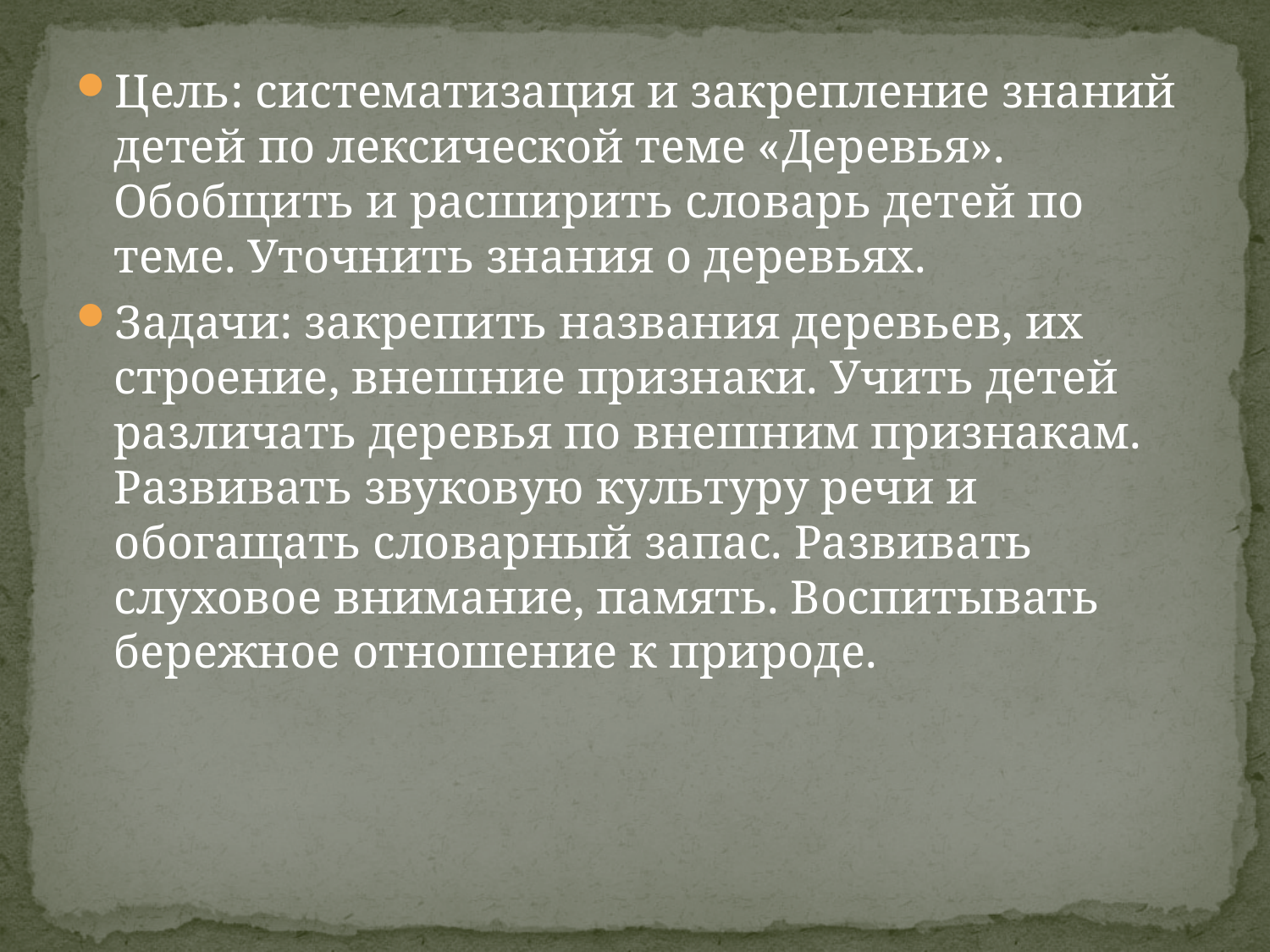

Цель: систематизация и закрепление знаний детей по лексической теме «Деревья». Обобщить и расширить словарь детей по теме. Уточнить знания о деревьях.
Задачи: закрепить названия деревьев, их строение, внешние признаки. Учить детей различать деревья по внешним признакам. Развивать звуковую культуру речи и обогащать словарный запас. Развивать слуховое внимание, память. Воспитывать бережное отношение к природе.